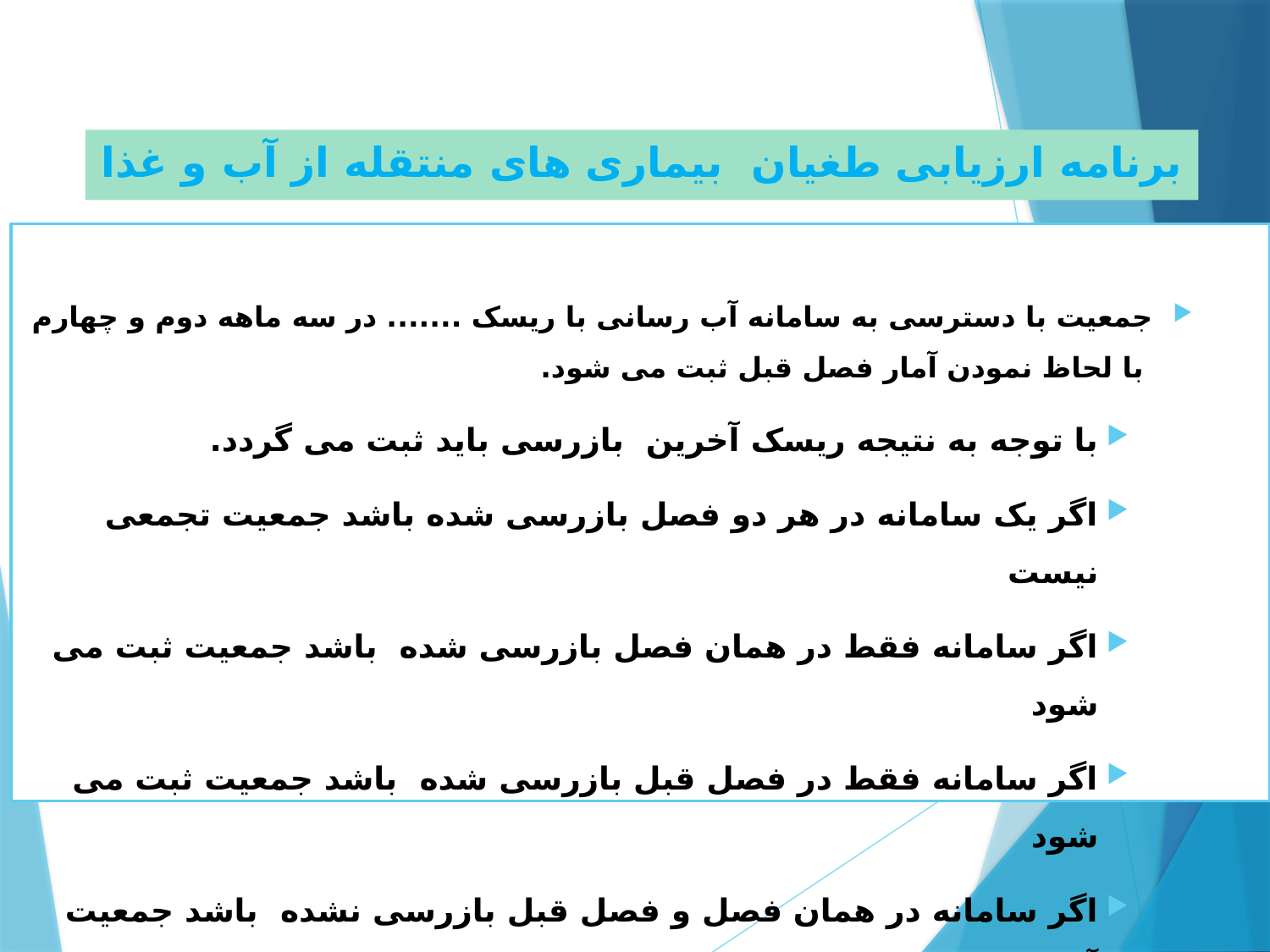

# برنامه ارزیابی طغیان  بیماری های منتقله از آب و غذا

جمعیت با دسترسی به سامانه آب رسانی با ریسک ....... در سه ماهه دوم و چهارم  با لحاظ نمودن آمار فصل قبل ثبت می شود.
با توجه به نتیجه ریسک آخرین  بازرسی باید ثبت می گردد.
اگر یک سامانه در هر دو فصل بازرسی شده باشد جمعیت تجمعی نیست
اگر سامانه فقط در همان فصل بازرسی شده  باشد جمعیت ثبت می شود
اگر سامانه فقط در فصل قبل بازرسی شده  باشد جمعیت ثبت می شود
اگر سامانه در همان فصل و فصل قبل بازرسی نشده  باشد جمعیت آن جزو هیچکدام ثبت نمی شود